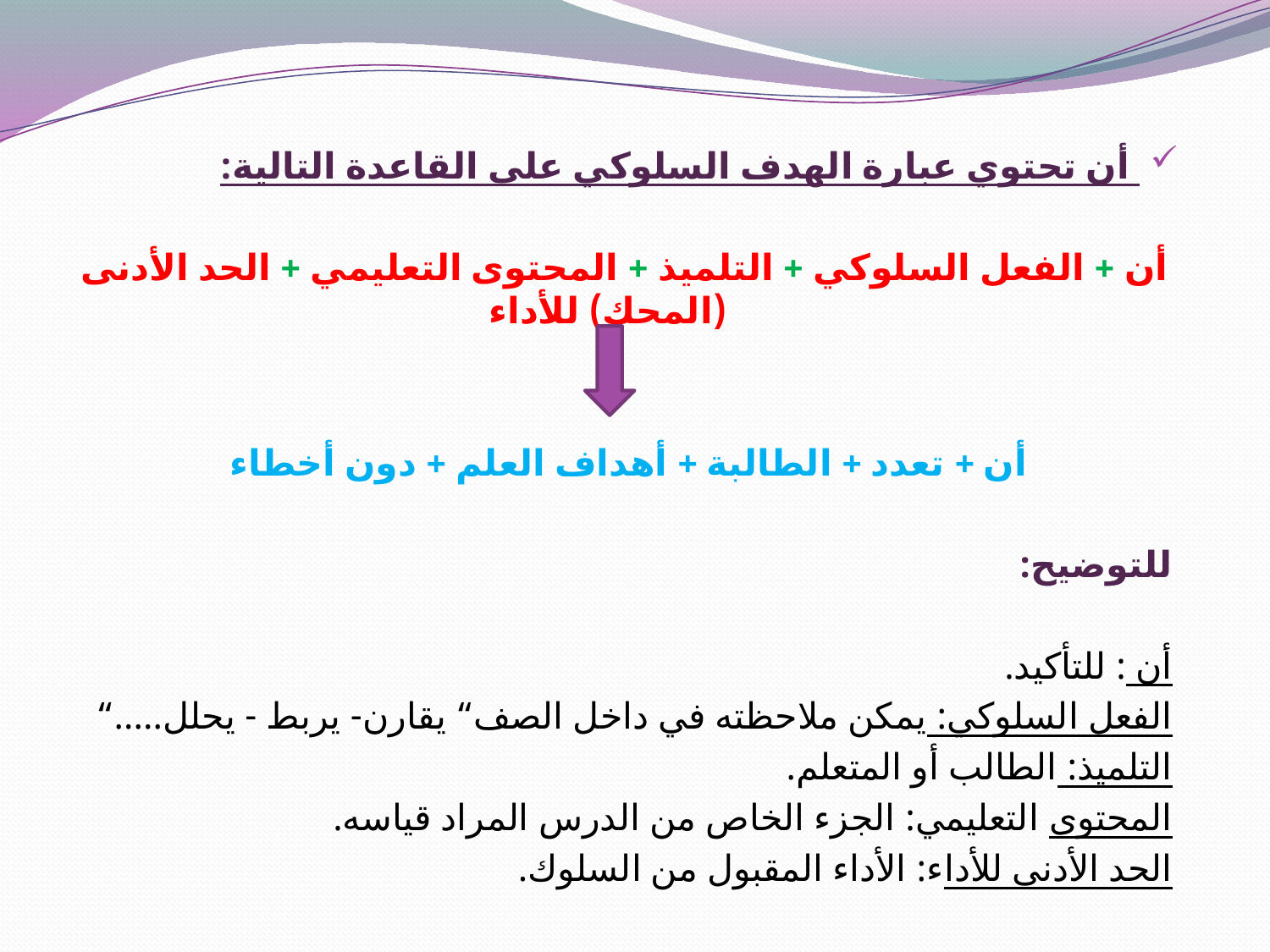

أن تحتوي عبارة الهدف السلوكي على القاعدة التالية:

أن + الفعل السلوكي + التلميذ + المحتوى التعليمي + الحد الأدنى (المحك) للأداء

أن + تعدد + الطالبة + أهداف العلم + دون أخطاء

للتوضيح:

أن : للتأكيد.
الفعل السلوكي: يمكن ملاحظته في داخل الصف“ يقارن- يربط - يحلل.....“
التلميذ: الطالب أو المتعلم.
المحتوى التعليمي: الجزء الخاص من الدرس المراد قياسه.
الحد الأدنى للأداء: الأداء المقبول من السلوك.